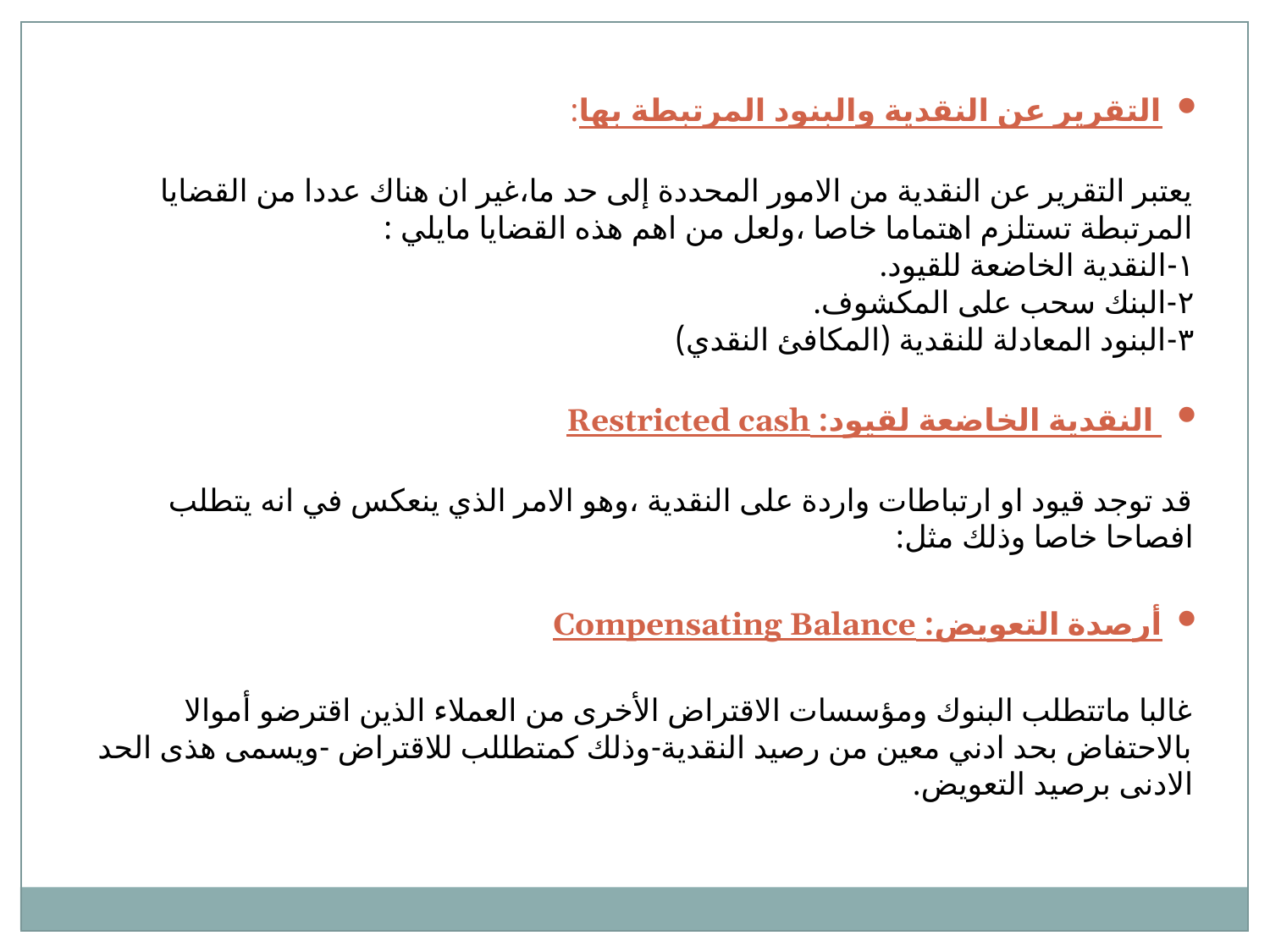

التقرير عن النقدية والبنود المرتبطة بها:
يعتبر التقرير عن النقدية من الامور المحددة إلى حد ما،غير ان هناك عددا من القضايا المرتبطة تستلزم اهتماما خاصا ،ولعل من اهم هذه القضايا مايلي :
١-النقدية الخاضعة للقيود.
٢-البنك سحب على المكشوف.
٣-البنود المعادلة للنقدية (المكافئ النقدي)
 النقدية الخاضعة لقيود: Restricted cash
قد توجد قيود او ارتباطات واردة على النقدية ،وهو الامر الذي ينعكس في انه يتطلب
افصاحا خاصا وذلك مثل:

أرصدة التعويض: Compensating Balance

غالبا ماتتطلب البنوك ومؤسسات الاقتراض الأخرى من العملاء الذين اقترضو أموالا بالاحتفاض بحد ادني معين من رصيد النقدية-وذلك كمتطللب للاقتراض -ويسمى هذى الحد الادنى برصيد التعويض.